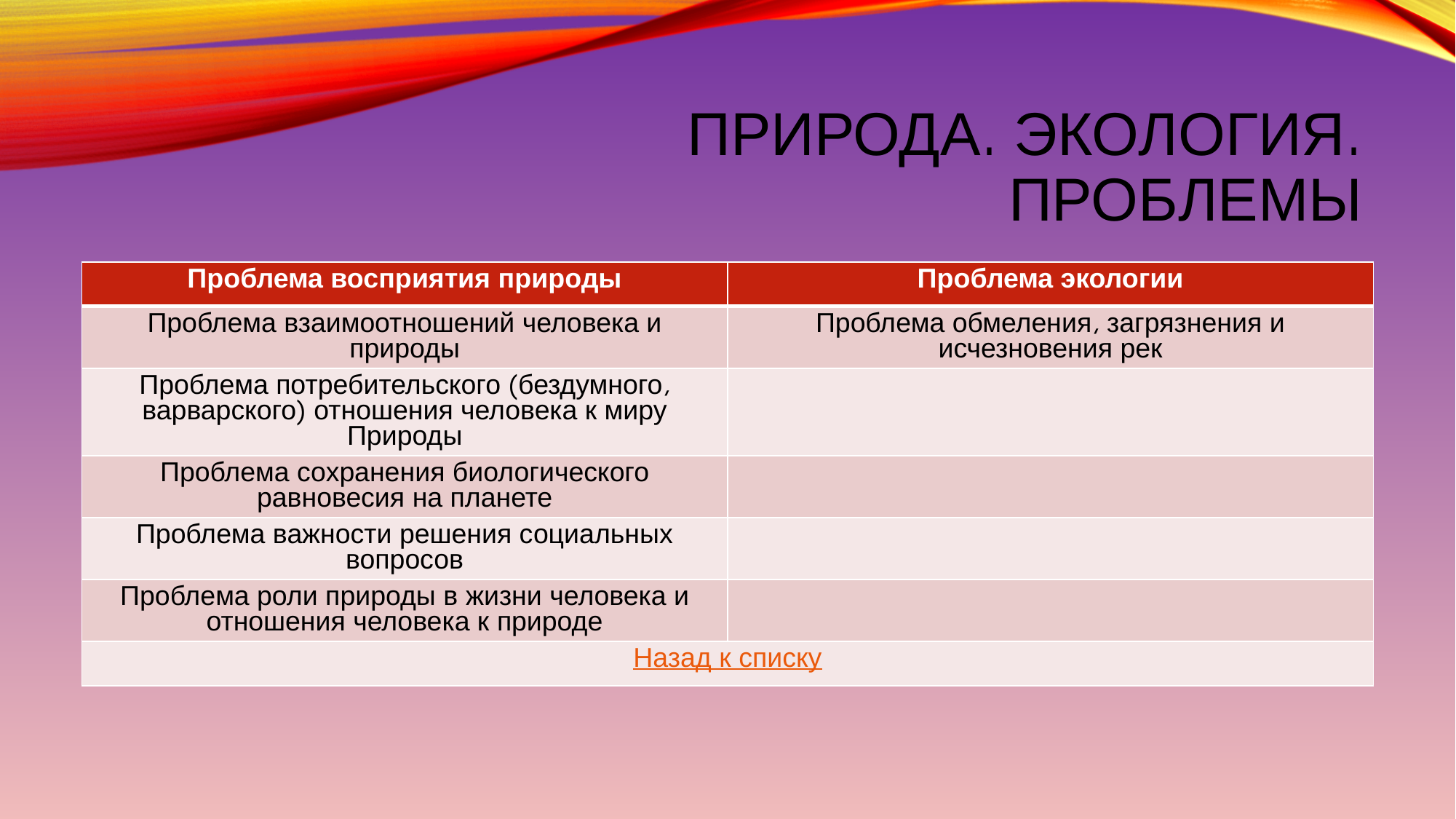

# Природа. Экология. Проблемы
| Проблема восприятия природы | Проблема экологии |
| --- | --- |
| Проблема взаимоотношений человека и природы | Проблема обмеления, загрязнения и исчезновения рек |
| Проблема потребительского (бездумного, варварского) отношения человека к миру Природы |  |
| Проблема сохранения биологического равновесия на планете |  |
| Проблема важности решения социальных вопросов |  |
| Проблема роли природы в жизни человека и отношения человека к природе |  |
| Назад к списку |  |